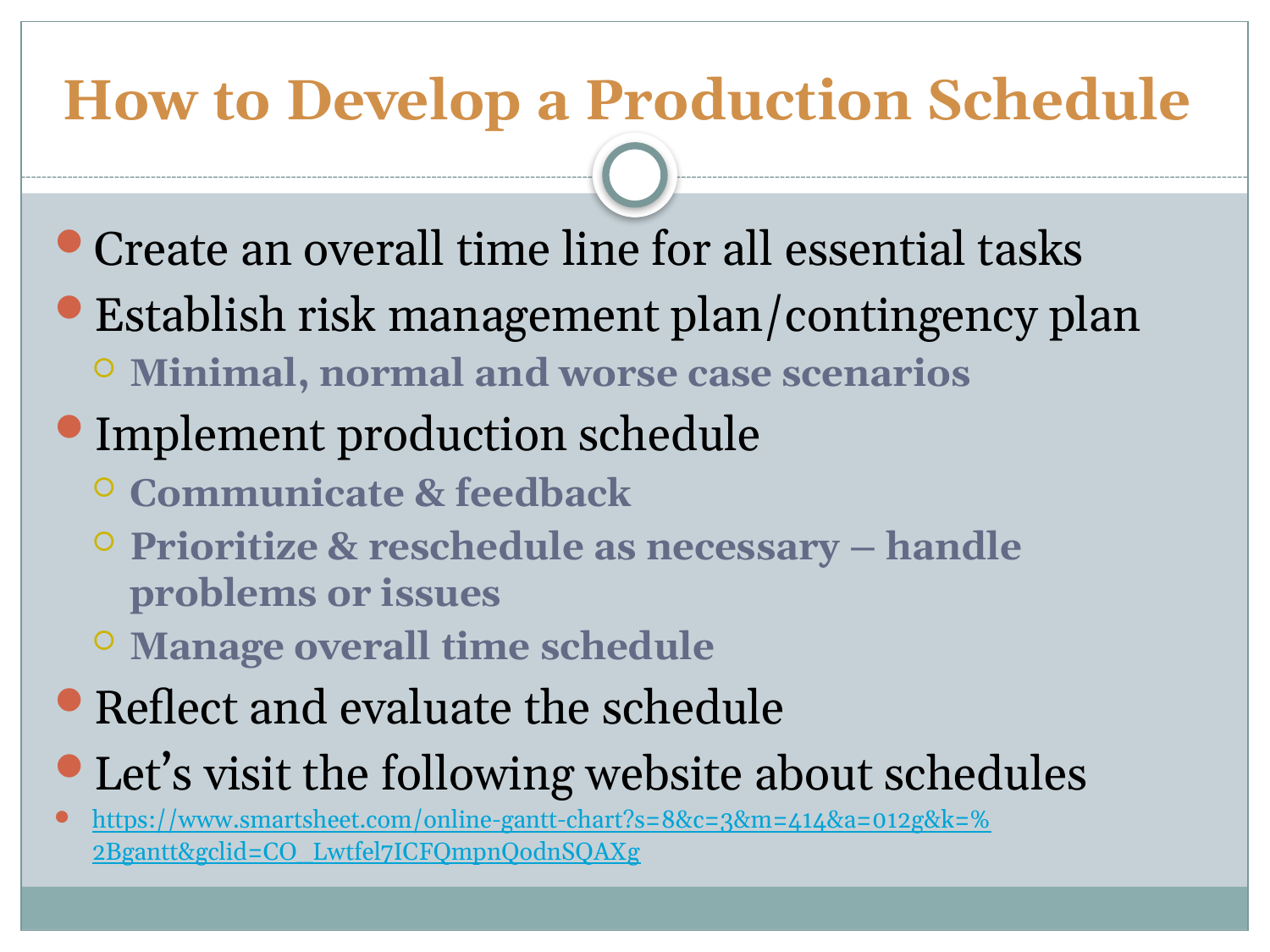

# How to Develop a Production Schedule
Create an overall time line for all essential tasks
Establish risk management plan/contingency plan
Minimal, normal and worse case scenarios
Implement production schedule
Communicate & feedback
Prioritize & reschedule as necessary – handle problems or issues
Manage overall time schedule
Reflect and evaluate the schedule
Let’s visit the following website about schedules
https://www.smartsheet.com/online-gantt-chart?s=8&c=3&m=414&a=012g&k=%2Bgantt&gclid=CO_Lwtfel7ICFQmpnQodnSQAXg